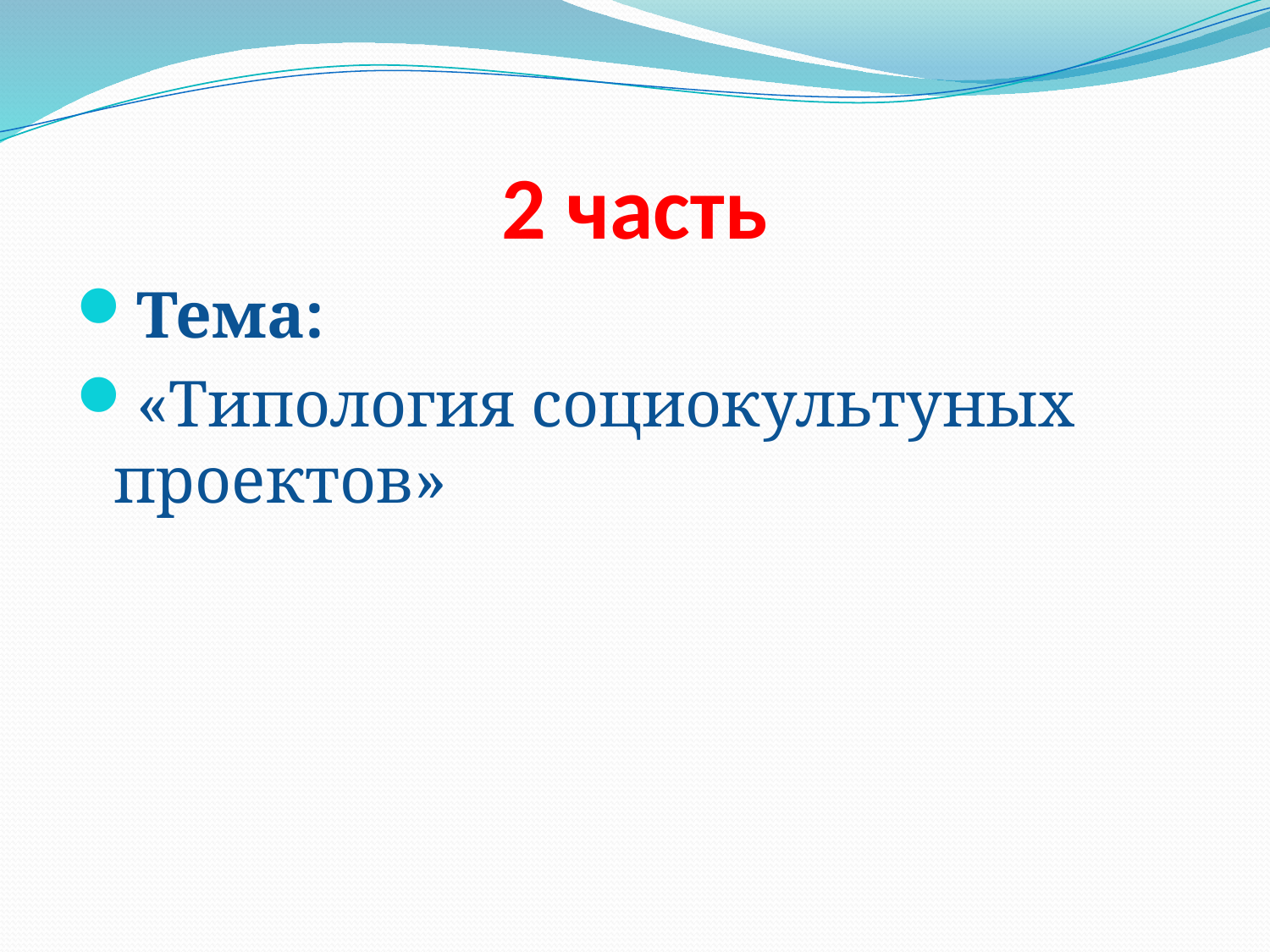

# 2 часть
Тема:
«Типология социокультуных проектов»